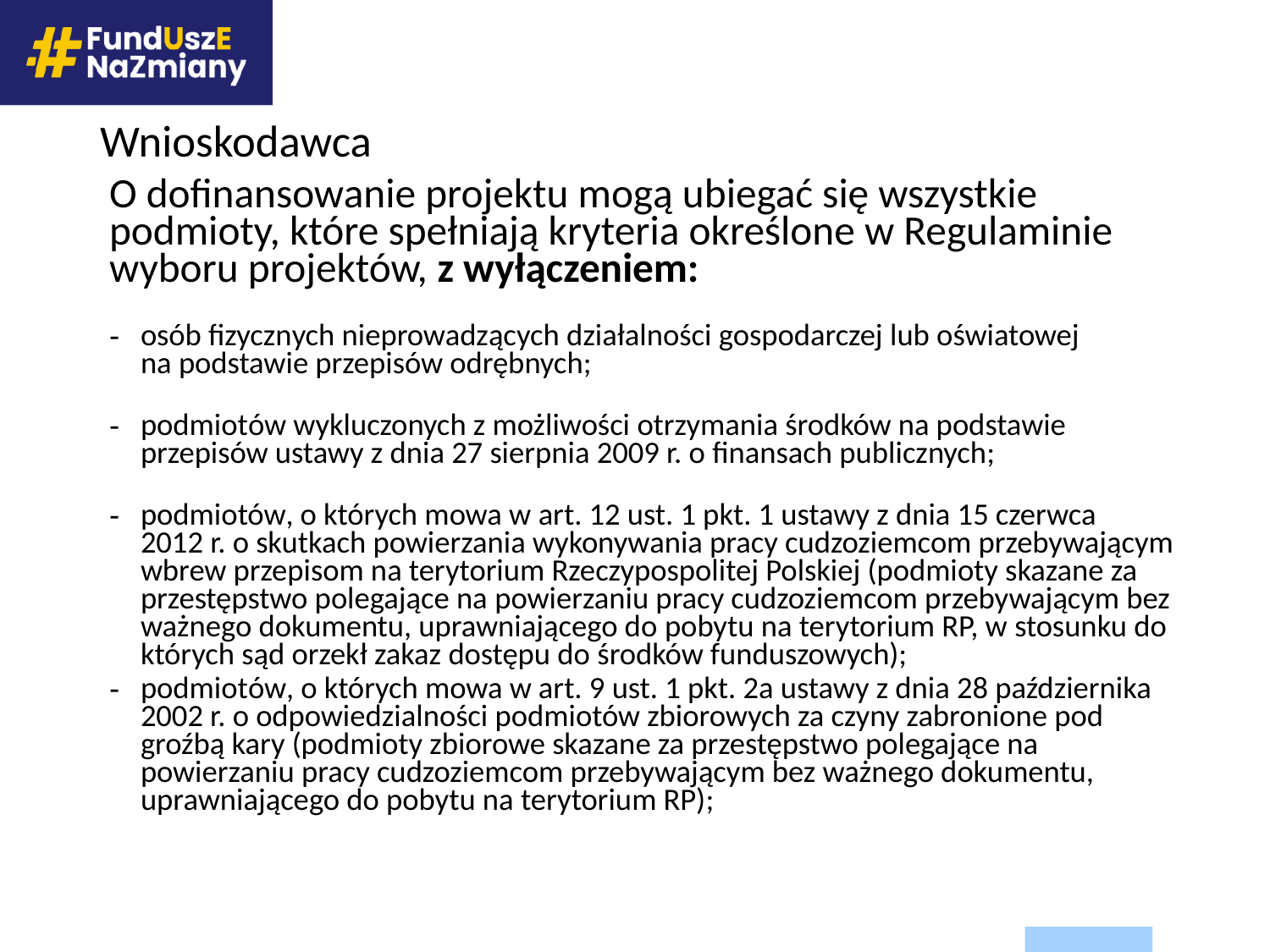

# Wnioskodawca
O dofinansowanie projektu mogą ubiegać się wszystkie podmioty, które spełniają kryteria określone w Regulaminie wyboru projektów, z wyłączeniem:
osób fizycznych nieprowadzących działalności gospodarczej lub oświatowej na podstawie przepisów odrębnych;
podmiotów wykluczonych z możliwości otrzymania środków na podstawie przepisów ustawy z dnia 27 sierpnia 2009 r. o finansach publicznych;
podmiotów, o których mowa w art. 12 ust. 1 pkt. 1 ustawy z dnia 15 czerwca 2012 r. o skutkach powierzania wykonywania pracy cudzoziemcom przebywającym wbrew przepisom na terytorium Rzeczypospolitej Polskiej (podmioty skazane za przestępstwo polegające na powierzaniu pracy cudzoziemcom przebywającym bez ważnego dokumentu, uprawniającego do pobytu na terytorium RP, w stosunku do których sąd orzekł zakaz dostępu do środków funduszowych);
podmiotów, o których mowa w art. 9 ust. 1 pkt. 2a ustawy z dnia 28 października 2002 r. o odpowiedzialności podmiotów zbiorowych za czyny zabronione pod groźbą kary (podmioty zbiorowe skazane za przestępstwo polegające na powierzaniu pracy cudzoziemcom przebywającym bez ważnego dokumentu, uprawniającego do pobytu na terytorium RP);